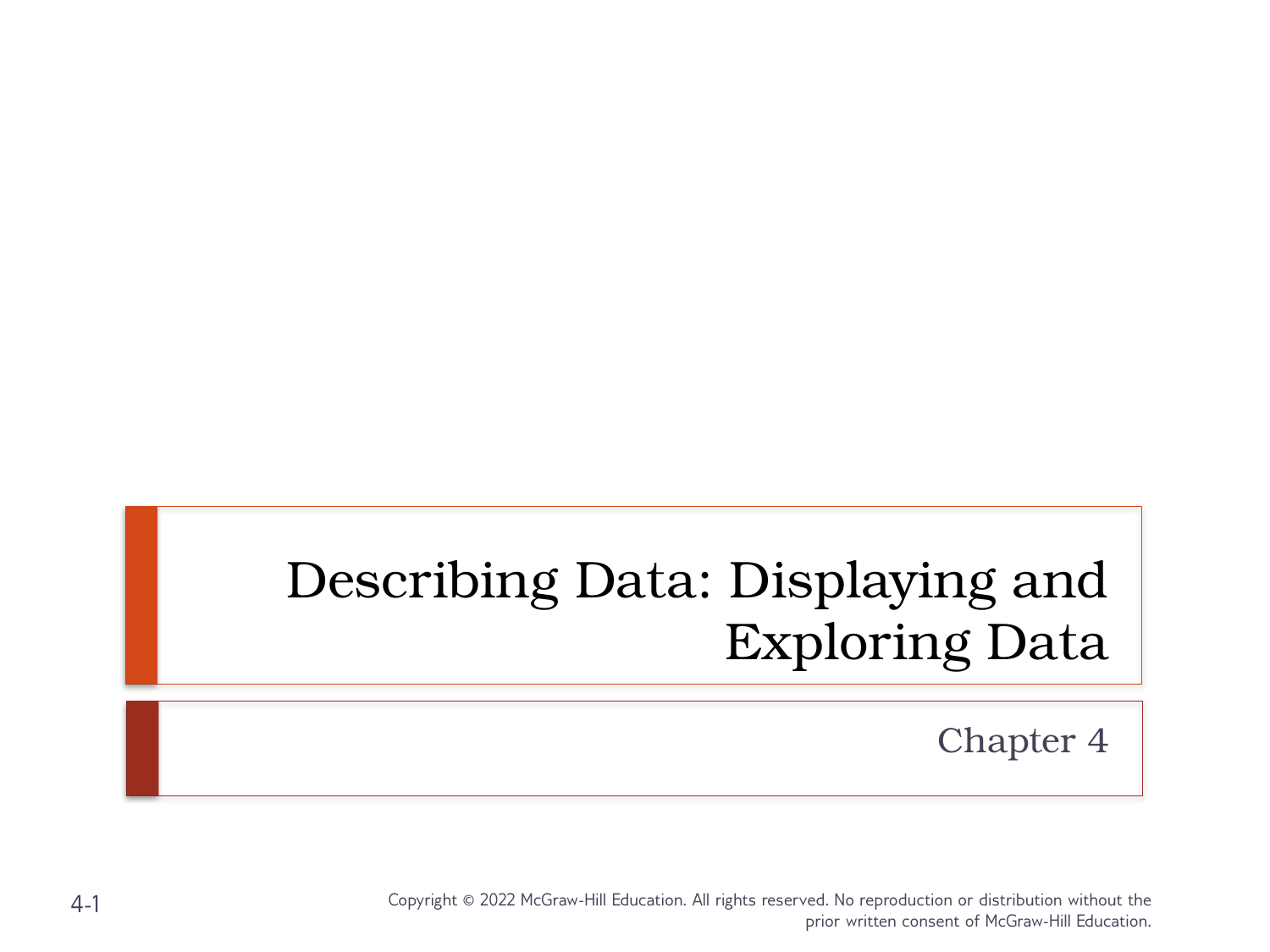

# Describing Data: Displaying and Exploring Data
Chapter 4
4-1
Copyright © 2022 McGraw-Hill Education. All rights reserved. No reproduction or distribution without the prior written consent of McGraw-Hill Education.